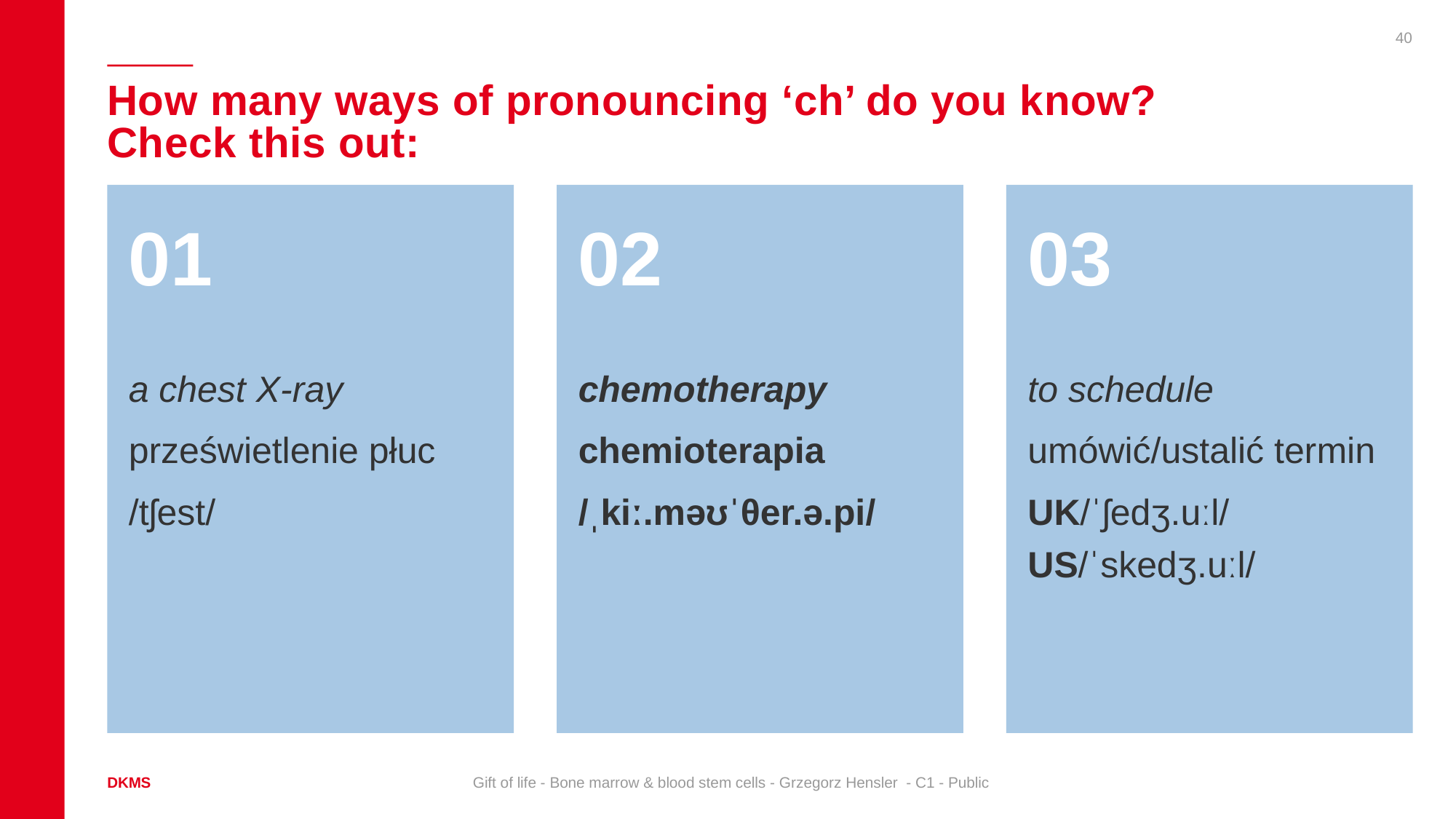

40
# How many ways of pronouncing ‘ch’ do you know? Check this out:
a chest X-ray
prześwietlenie płuc
/tʃest/
01
chemotherapy
chemioterapia
/ˌkiː.məʊˈθer.ə.pi/

02
to schedule
umówić/ustalić termin
UK/ˈʃedʒ.uːl/ US/ˈskedʒ.uːl/

03
Gift of life - Bone marrow & blood stem cells - Grzegorz Hensler  - C1 - Public